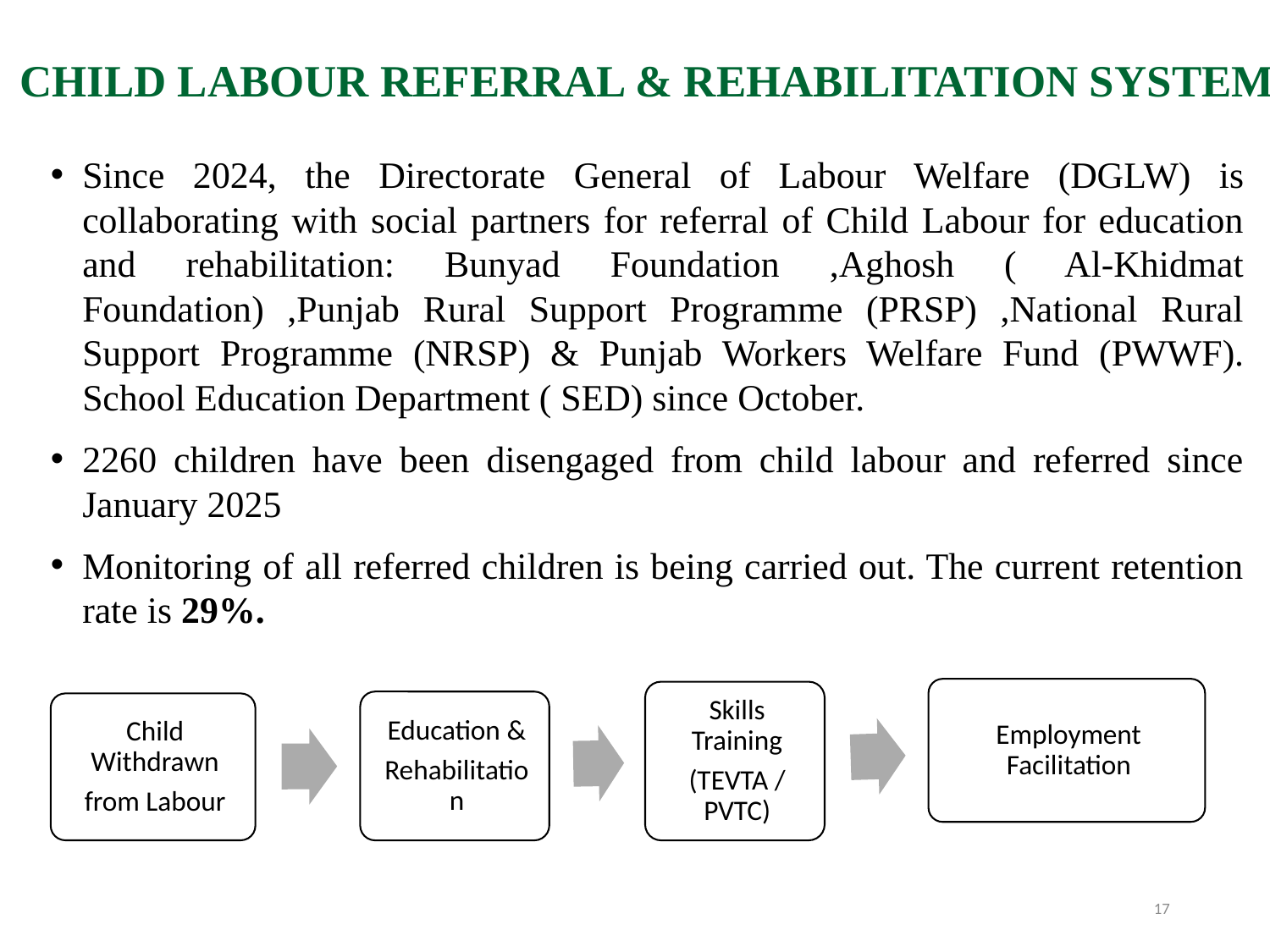

# CHILD LABOUR REFERRAL & REHABILITATION SYSTEM
Since 2024, the Directorate General of Labour Welfare (DGLW) is collaborating with social partners for referral of Child Labour for education and rehabilitation: Bunyad Foundation ,Aghosh ( Al-Khidmat Foundation) ,Punjab Rural Support Programme (PRSP) ,National Rural Support Programme (NRSP) & Punjab Workers Welfare Fund (PWWF). School Education Department ( SED) since October.
2260 children have been disengaged from child labour and referred since January 2025
Monitoring of all referred children is being carried out. The current retention rate is 29%.

Child Withdrawn
from Labour

Education &
Rehabilitation

Skills Training
(TEVTA / PVTC)

Employment Facilitation
17